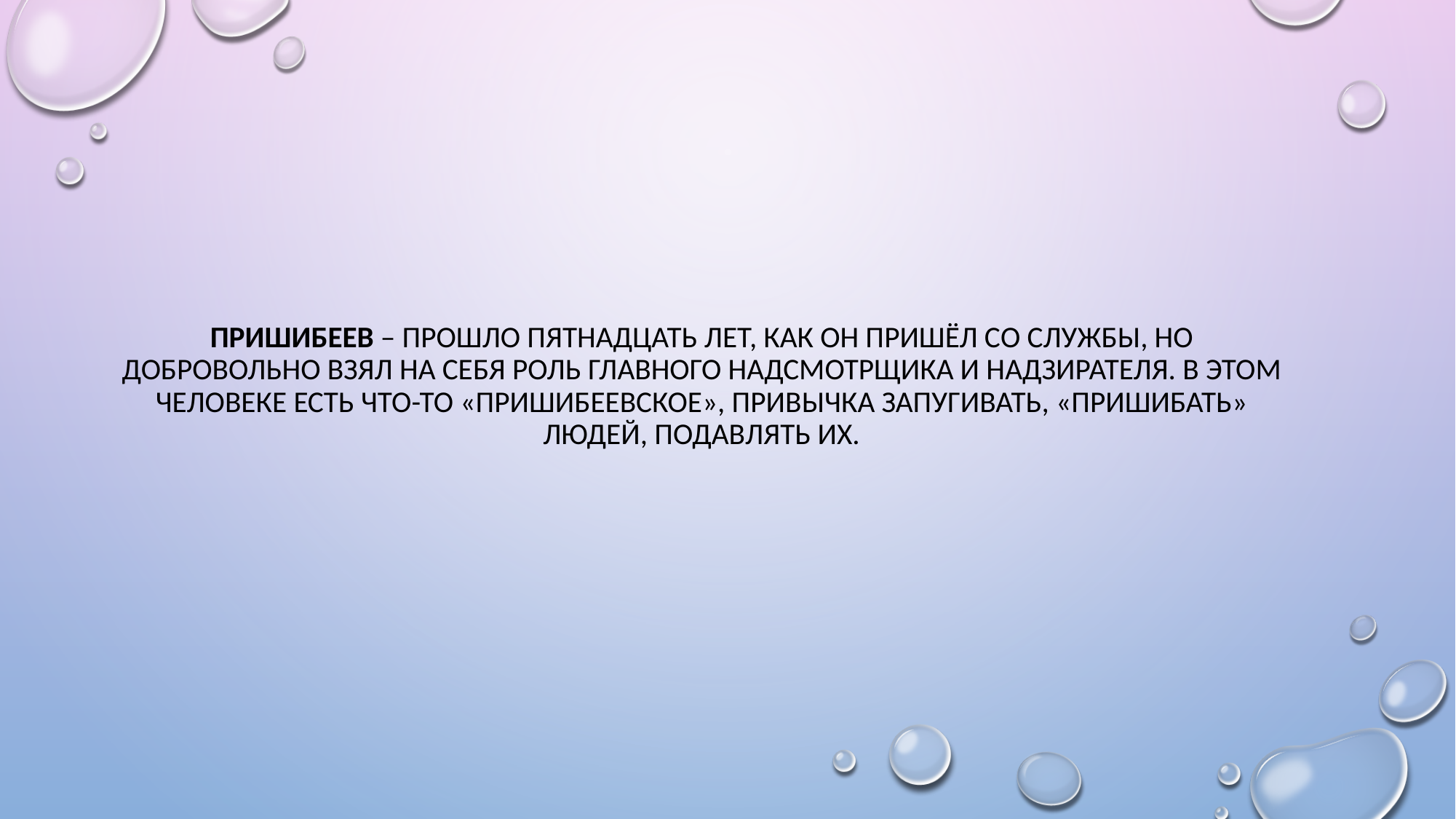

# Пришибеев – прошло пятнадцать лет, как он пришёл со службы, но добровольно взял на себя роль главного надсмотрщика и надзирателя. В этом человеке есть что-то «пришибеевское», привычка запугивать, «пришибать» людей, подавлять их.